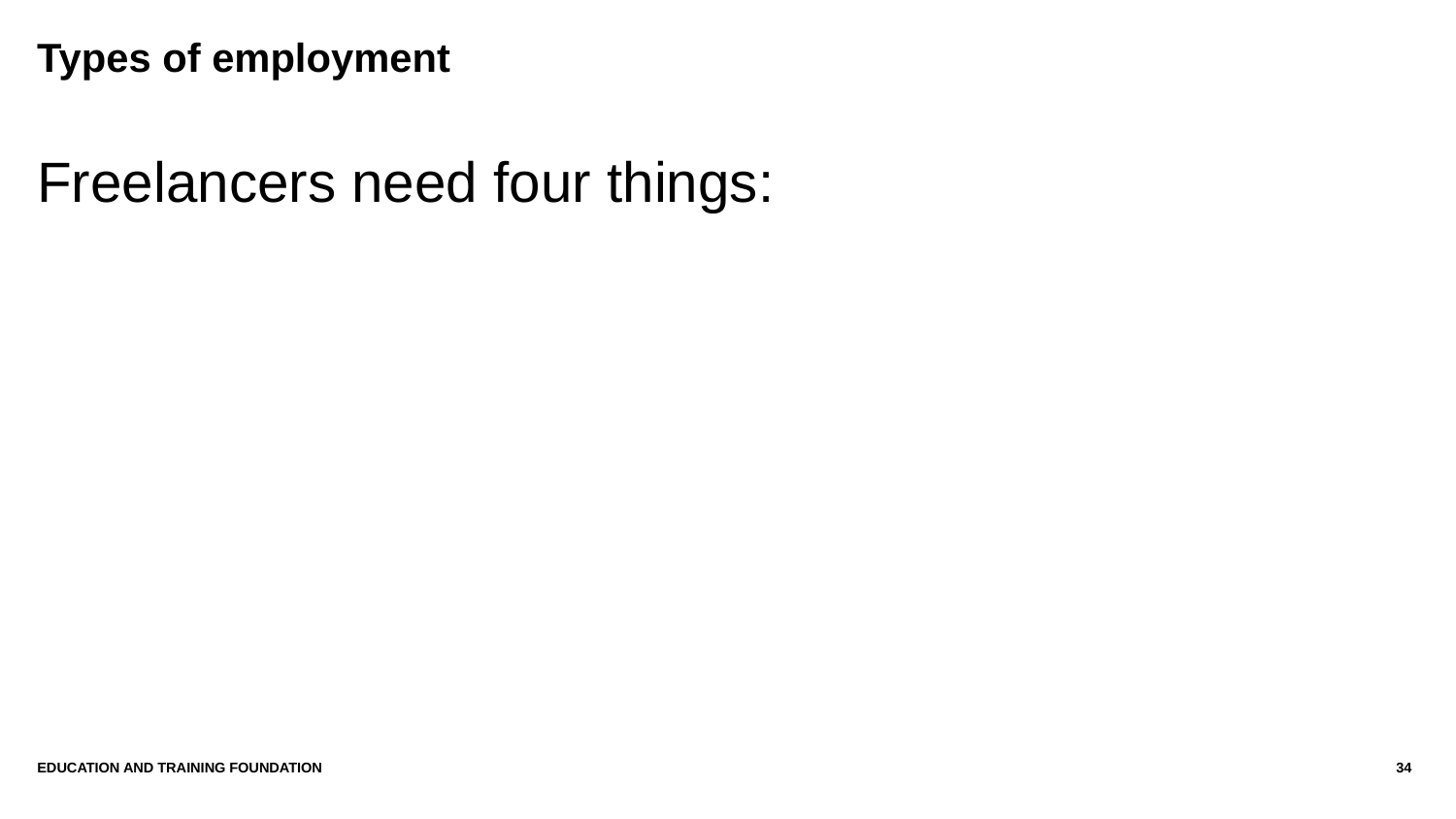

# Types of employment
Freelancers need four things:

Education and Training Foundation
34